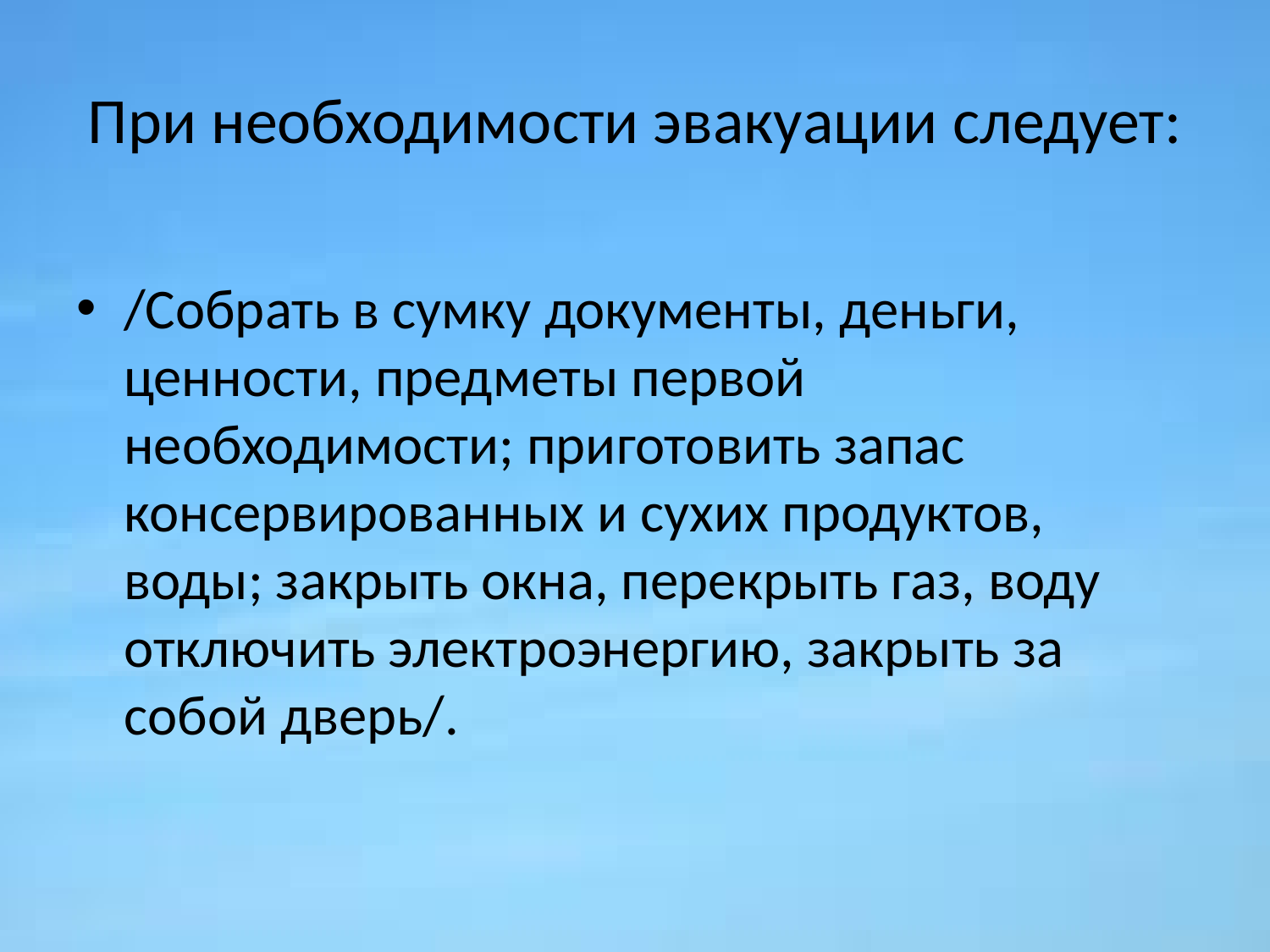

# При необходимости эвакуации следует:
/Собрать в сумку документы, деньги, ценности, предметы первой необходимости; приготовить запас консервированных и сухих продуктов, воды; закрыть окна, перекрыть газ, воду отключить электроэнергию, закрыть за собой дверь/.